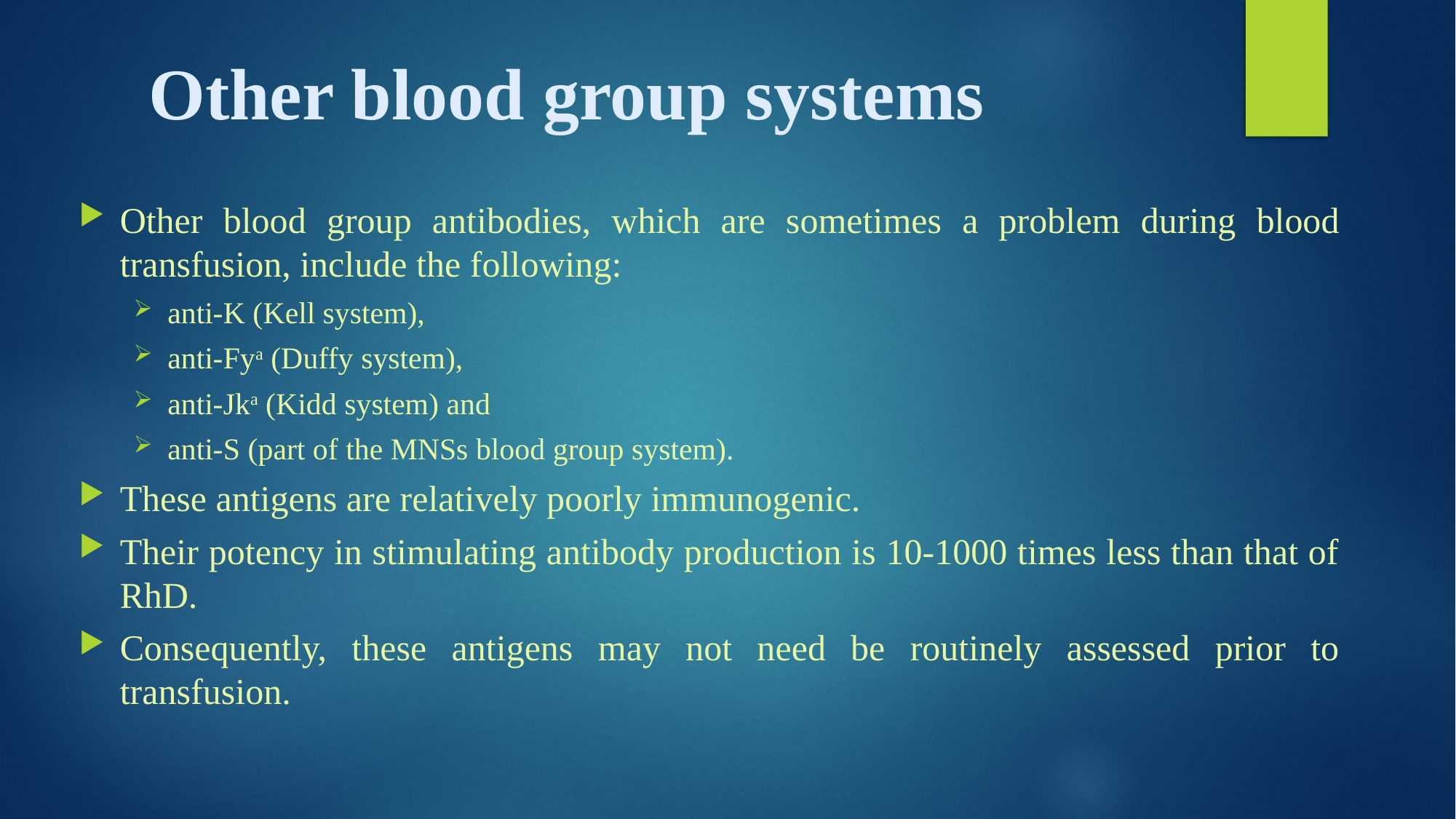

# Other blood group systems
Other blood group antibodies, which are sometimes a problem during blood transfusion, include the following:
anti-K (Kell system),
anti-Fya (Duffy system),
anti-Jka (Kidd system) and
anti-S (part of the MNSs blood group system).
These antigens are relatively poorly immunogenic.
Their potency in stimulating antibody production is 10-1000 times less than that of RhD.
Consequently, these antigens may not need be routinely assessed prior to transfusion.